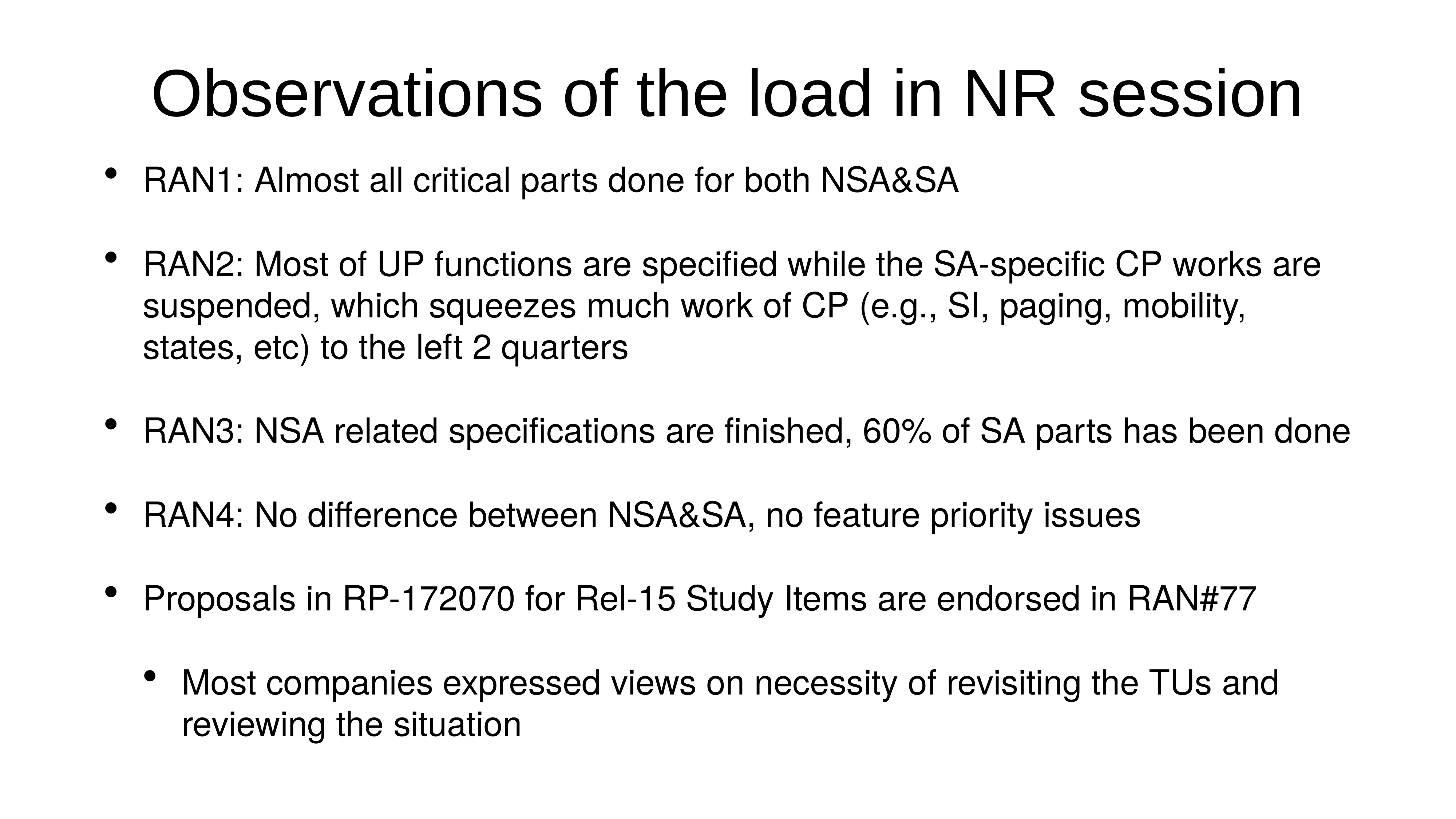

# Observations of the load in NR session
RAN1: Almost all critical parts done for both NSA&SA
RAN2: Most of UP functions are specified while the SA-specific CP works are suspended, which squeezes much work of CP (e.g., SI, paging, mobility, states, etc) to the left 2 quarters
RAN3: NSA related specifications are finished, 60% of SA parts has been done
RAN4: No difference between NSA&SA, no feature priority issues
Proposals in RP-172070 for Rel-15 Study Items are endorsed in RAN#77
Most companies expressed views on necessity of revisiting the TUs and reviewing the situation